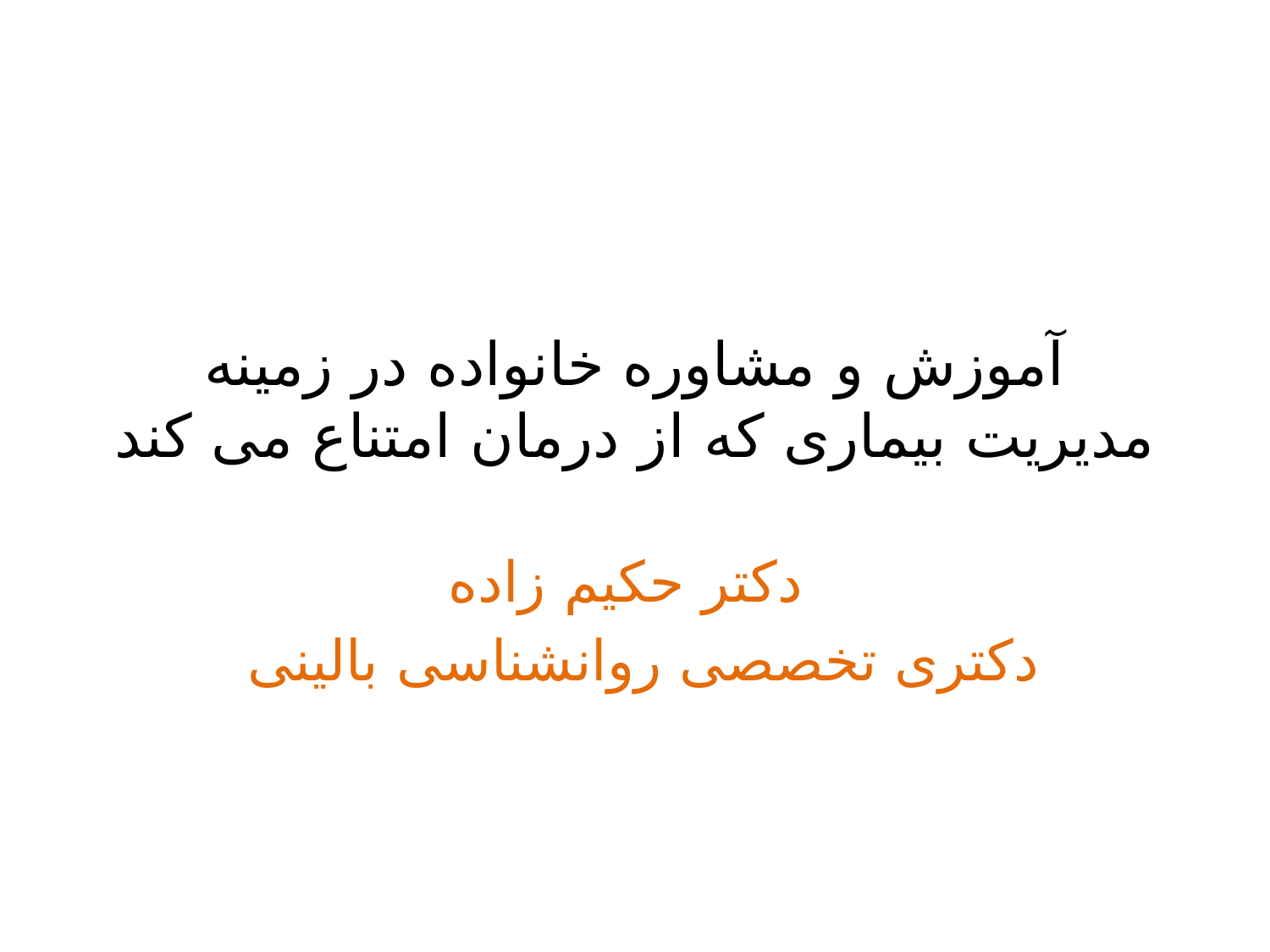

# آموزش و مشاوره خانواده در زمینه مدیریت بیماری که از درمان امتناع می کند
دکتر حکیم زاده
دکتری تخصصی روانشناسی بالینی